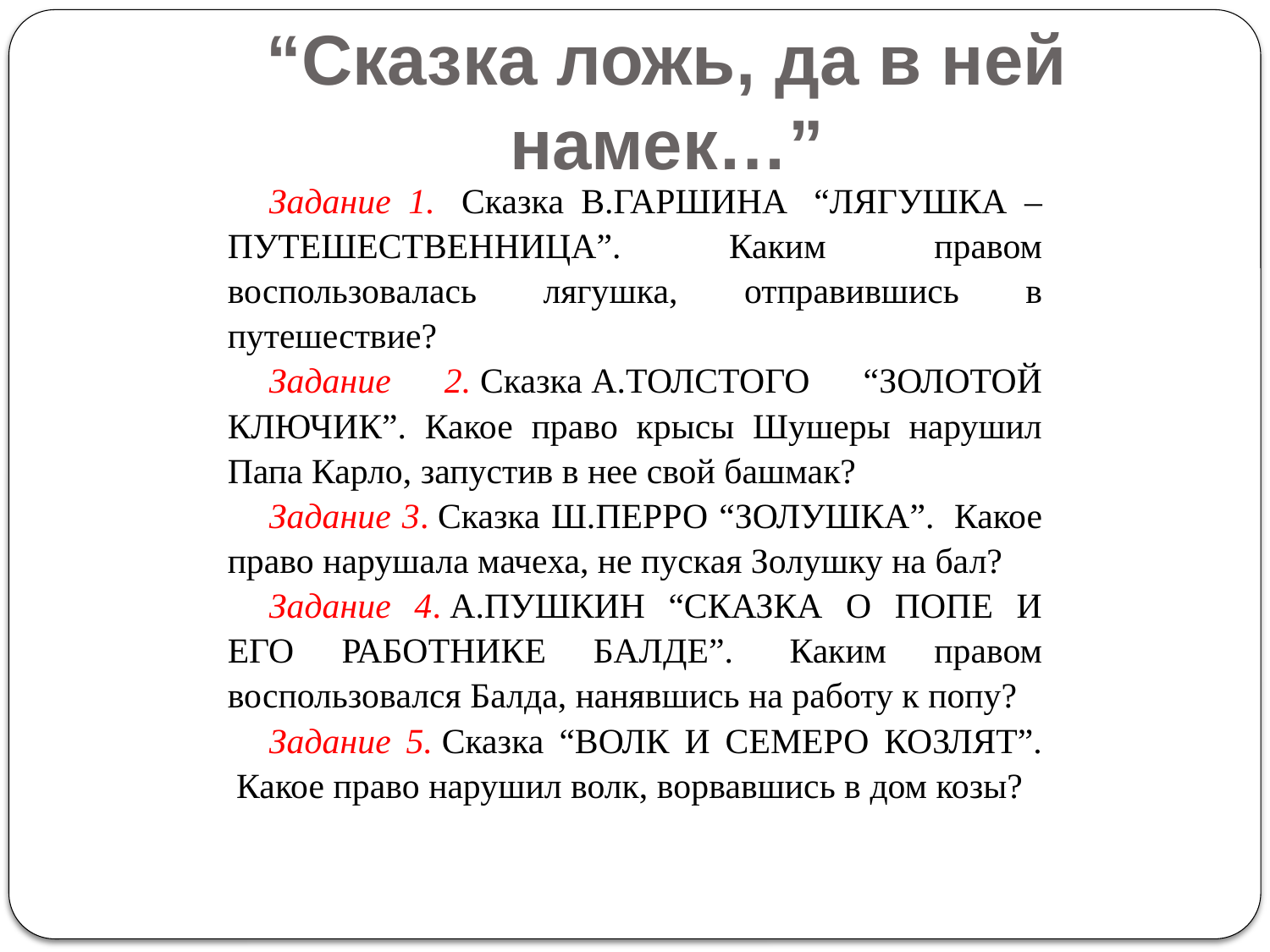

# “Сказка ложь, да в ней намек…”
| Задание 1.  Сказка В.ГАРШИНА  “ЛЯГУШКА – ПУТЕШЕСТВЕННИЦА”. Каким правом воспользовалась лягушка, отправившись в путешествие? Задание 2. Сказка А.ТОЛСТОГО “ЗОЛОТОЙ КЛЮЧИК”. Какое право крысы Шушеры нарушил Папа Карло, запустив в нее свой башмак? Задание 3. Сказка Ш.ПЕРРО “ЗОЛУШКА”.  Какое право нарушала мачеха, не пуская Золушку на бал? Задание 4. А.ПУШКИН “СКАЗКА О ПОПЕ И ЕГО РАБОТНИКЕ БАЛДЕ”.  Каким правом воспользовался Балда, нанявшись на работу к попу? Задание 5. Сказка “ВОЛК И СЕМЕРО КОЗЛЯТ”.  Какое право нарушил волк, ворвавшись в дом козы? |
| --- |